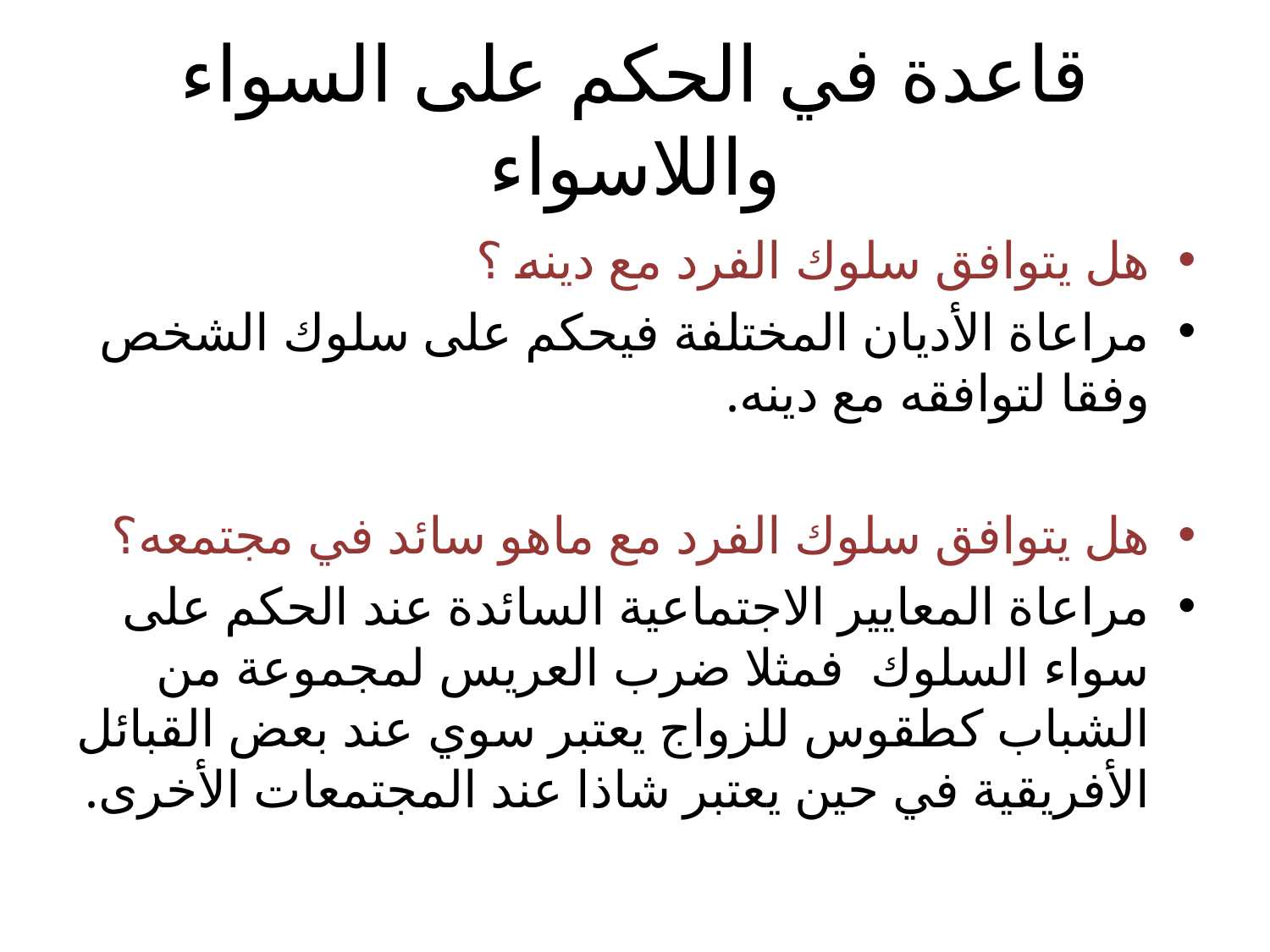

# قاعدة في الحكم على السواء واللاسواء
هل يتوافق سلوك الفرد مع دينه ؟
مراعاة الأديان المختلفة فيحكم على سلوك الشخص وفقا لتوافقه مع دينه.

هل يتوافق سلوك الفرد مع ماهو سائد في مجتمعه؟
مراعاة المعايير الاجتماعية السائدة عند الحكم على سواء السلوك  فمثلا ضرب العريس لمجموعة من الشباب كطقوس للزواج يعتبر سوي عند بعض القبائل الأفريقية في حين يعتبر شاذا عند المجتمعات الأخرى.